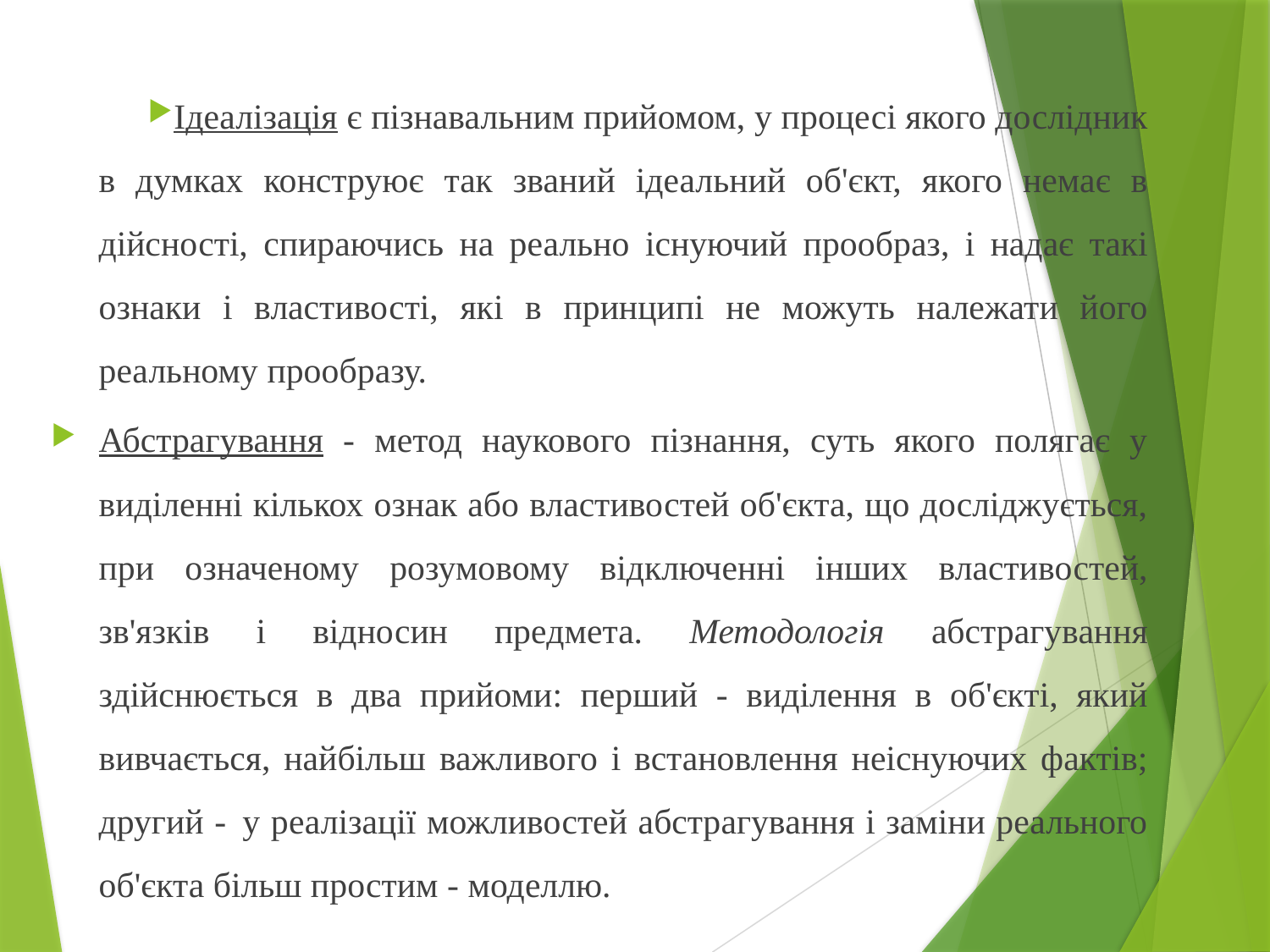

Ідеалізація є пізнавальним прийомом, у процесі якого дослідник в думках конструює так званий ідеальний об'єкт, якого немає в дійсності, спираючись на реально існуючий прообраз, і надає такі ознаки і властивості, які в принципі не можуть належати його реальному прообразу.
Абстрагування - метод наукового пізнання, суть якого полягає у виділенні кількох ознак або властивостей об'єкта, що досліджується, при означеному розумовому відключенні інших властивостей, зв'язків і відносин предмета. Методологія абстрагування здійснюється в два прийоми: перший - виділення в об'єкті, який вивчається, найбільш важливого і встановлення неіснуючих фактів; другий - у реалізації можливостей абстрагування і заміни реального об'єкта більш простим - моделлю.